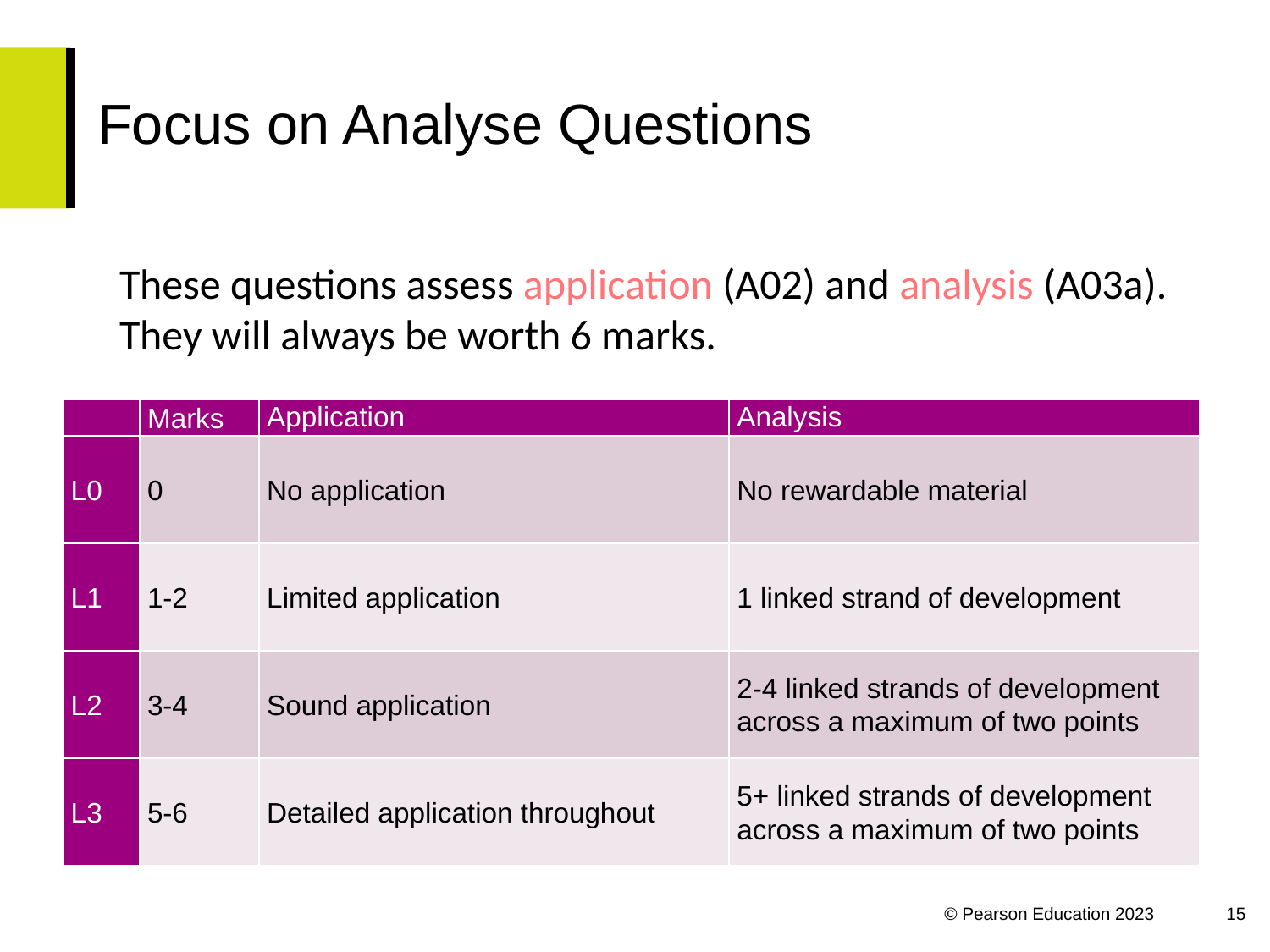

# Focus on Analyse Questions
These questions assess application (A02) and analysis (A03a). They will always be worth 6 marks.
|  | Marks | Application | Analysis |
| --- | --- | --- | --- |
| L0 | 0 | No application | No rewardable material |
| L1 | 1-2 | Limited application | 1 linked strand of development |
| L2 | 3-4 | Sound application | 2-4 linked strands of development across a maximum of two points |
| L3 | 5-6 | Detailed application throughout | 5+ linked strands of development across a maximum of two points |